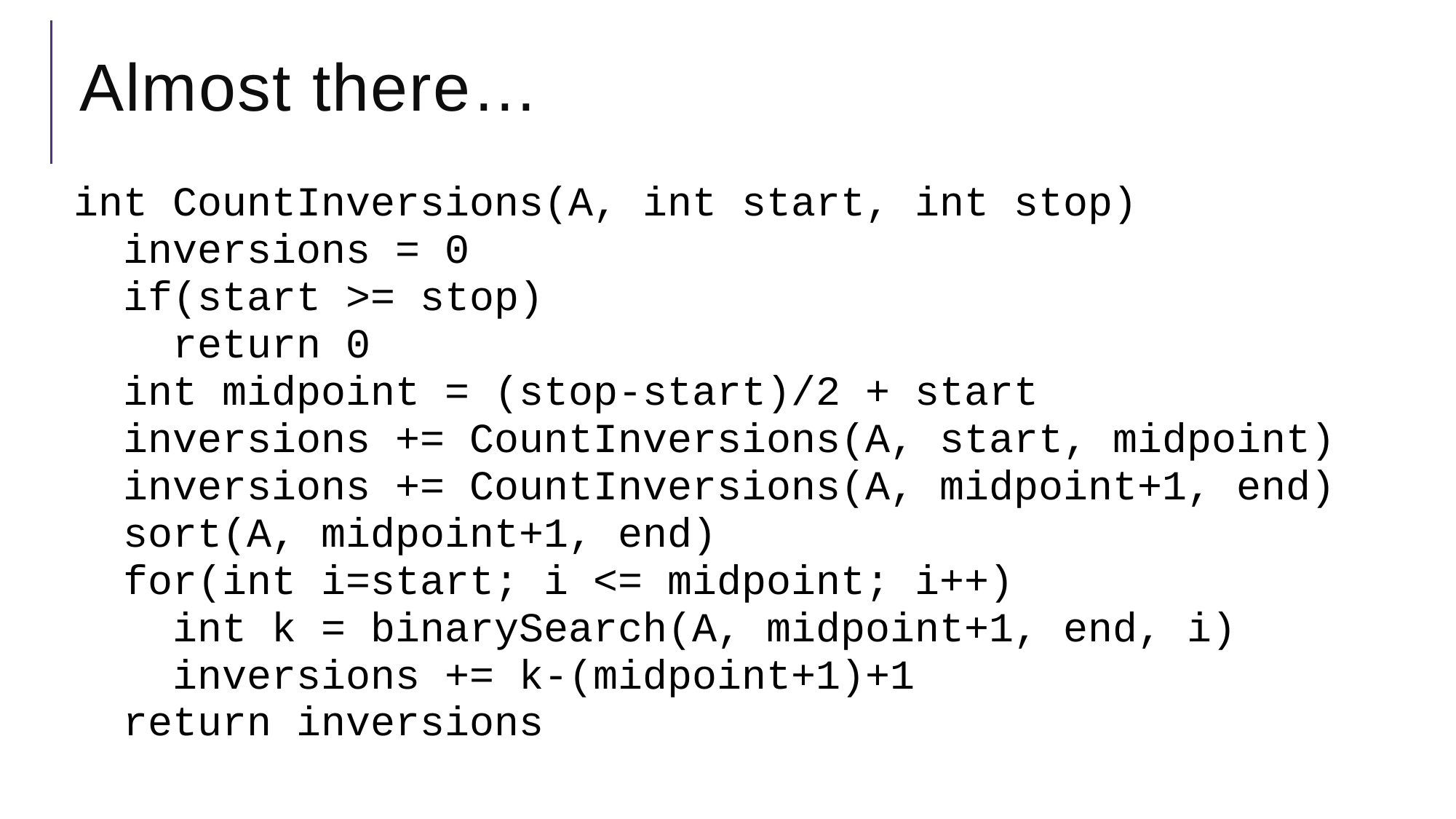

# Almost there…
int CountInversions(A, int start, int stop)
  inversions = 0
  if(start >= stop)
    return 0
  int midpoint = (stop-start)/2 + start
  inversions += CountInversions(A, start, midpoint)
  inversions += CountInversions(A, midpoint+1, end)
  sort(A, midpoint+1, end)
  for(int i=start; i <= midpoint; i++)
    int k = binarySearch(A, midpoint+1, end, i)
    inversions += k-(midpoint+1)+1
  return inversions